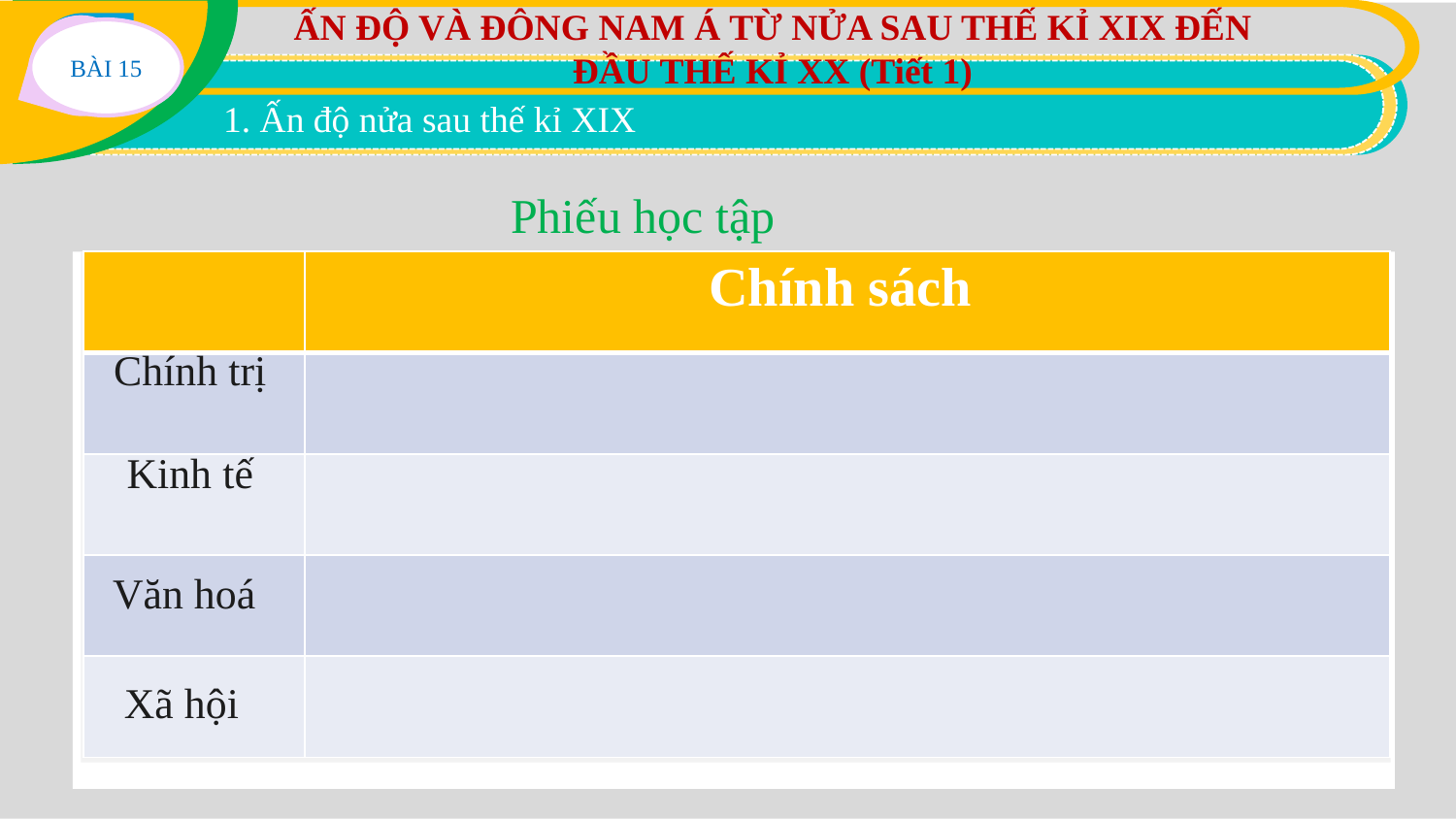

BÀI 15
 ẤN ĐỘ VÀ ĐÔNG NAM Á TỪ NỬA SAU THẾ KỈ XIX ĐẾN
ĐẦU THẾ KỈ XX (Tiết 1)

1. Ấn độ nửa sau thế kỉ XIX
Phiếu học tập

|  | Chính sách |
| --- | --- |
|  |  |
|  |  |
|  |  |
|  |  |
Chính trị
Kinh tế
Văn hoá
Xã hội